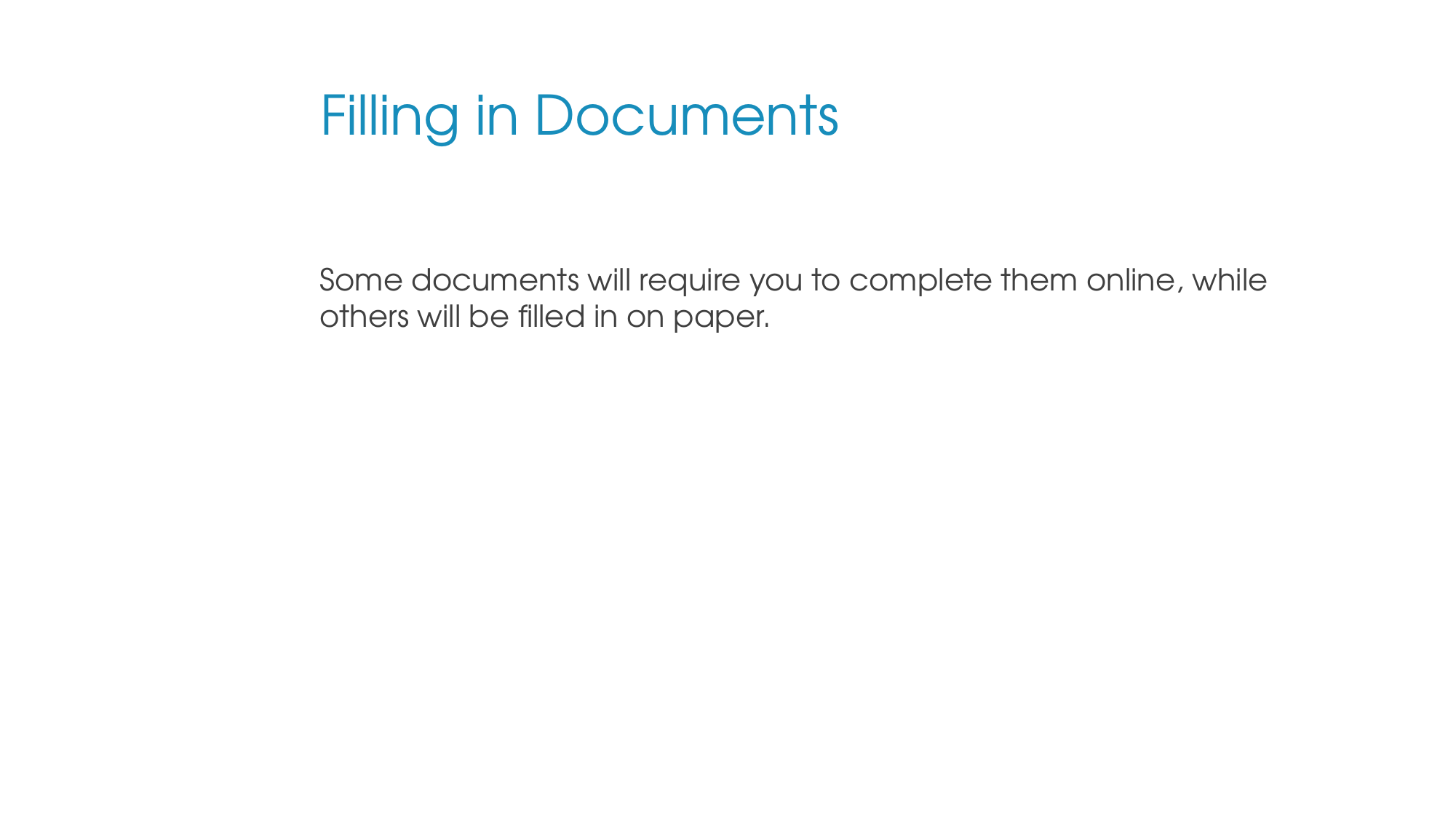

# Filling in Documents
Some documents will require you to complete them online, while others will be filled in on paper.